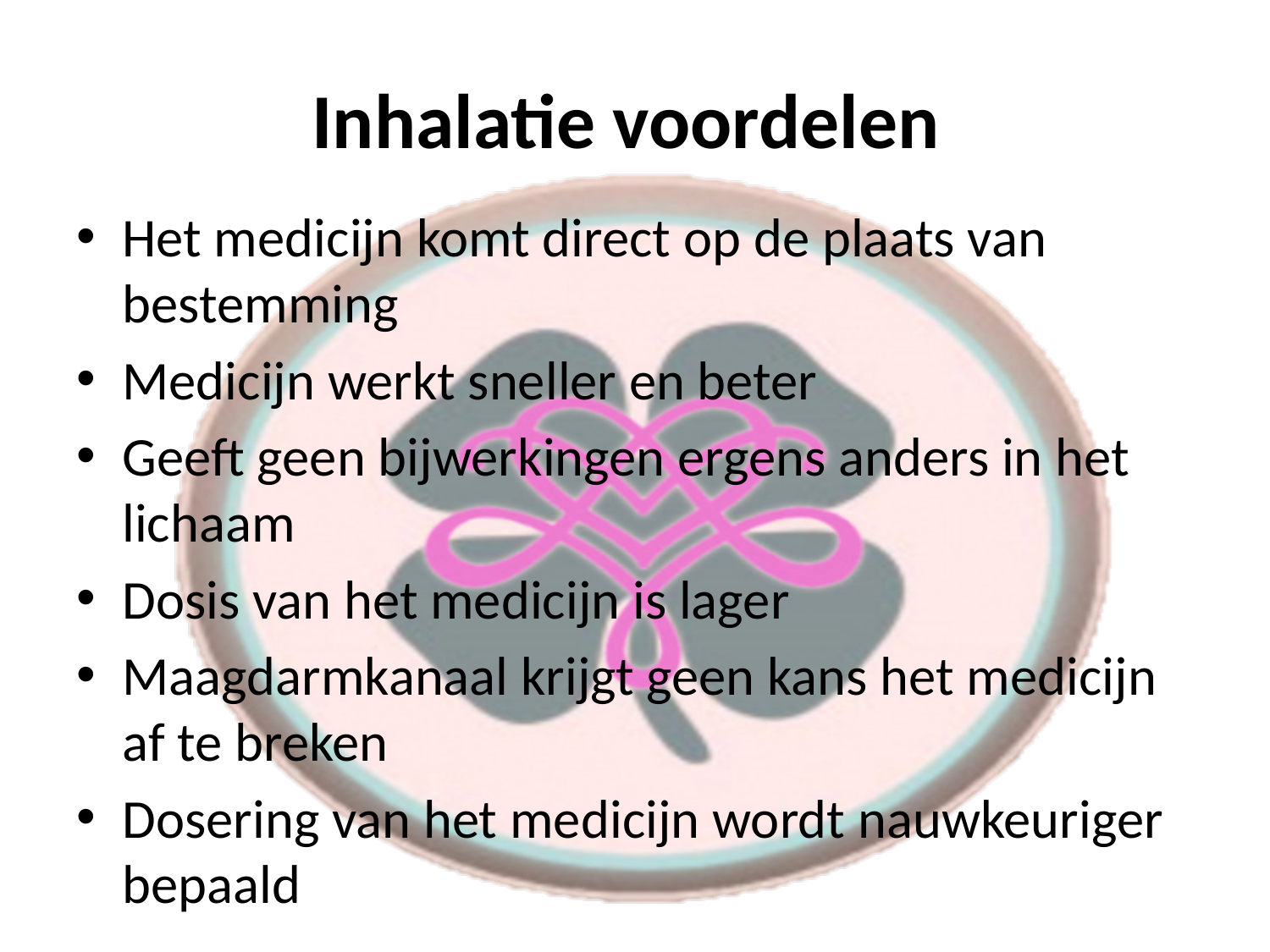

# Inhalatie voordelen
Het medicijn komt direct op de plaats van bestemming
Medicijn werkt sneller en beter
Geeft geen bijwerkingen ergens anders in het lichaam
Dosis van het medicijn is lager
Maagdarmkanaal krijgt geen kans het medicijn af te breken
Dosering van het medicijn wordt nauwkeuriger bepaald